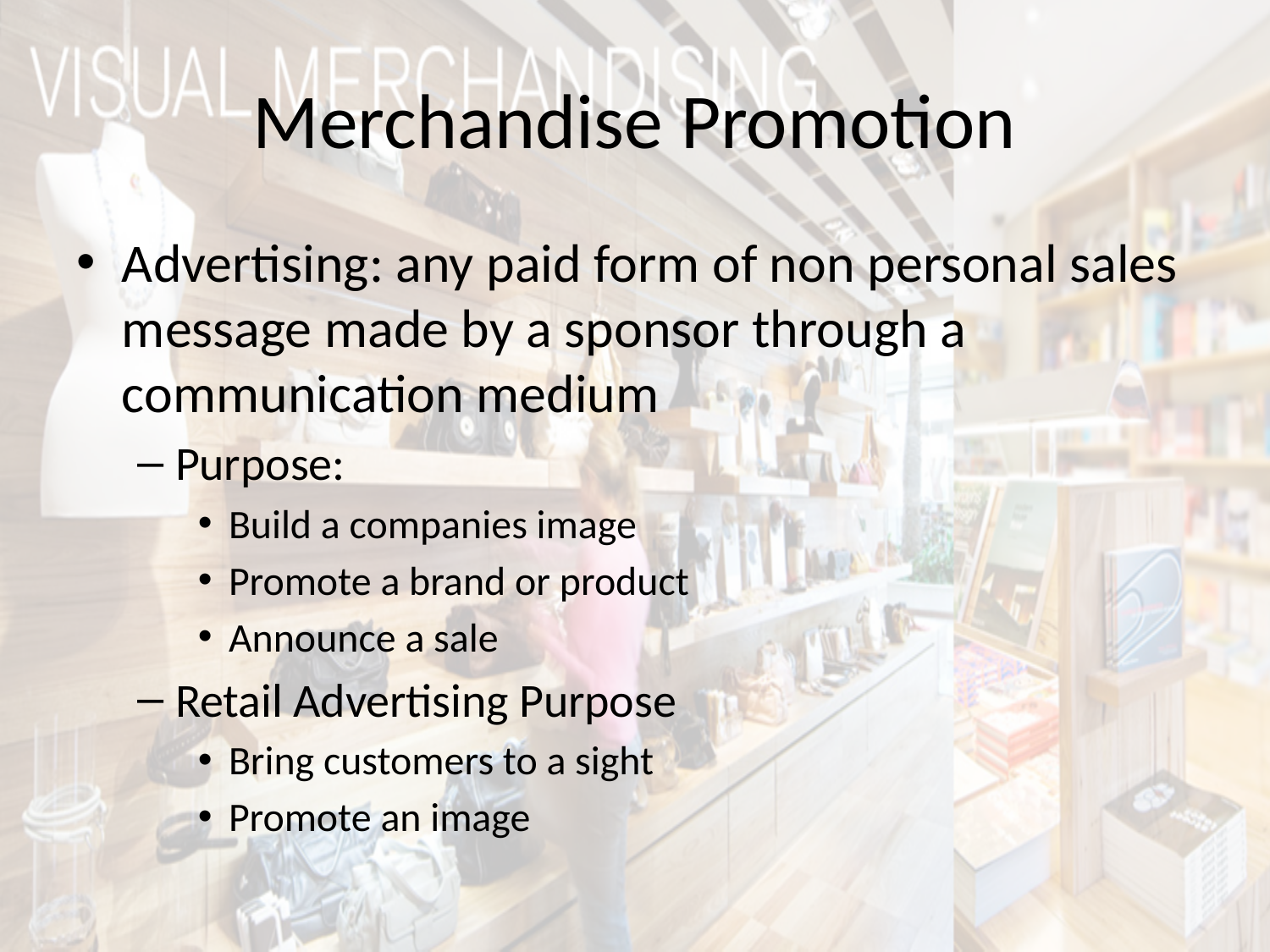

# Merchandise Promotion
Advertising: any paid form of non personal sales message made by a sponsor through a communication medium
Purpose:
Build a companies image
Promote a brand or product
Announce a sale
Retail Advertising Purpose
Bring customers to a sight
Promote an image